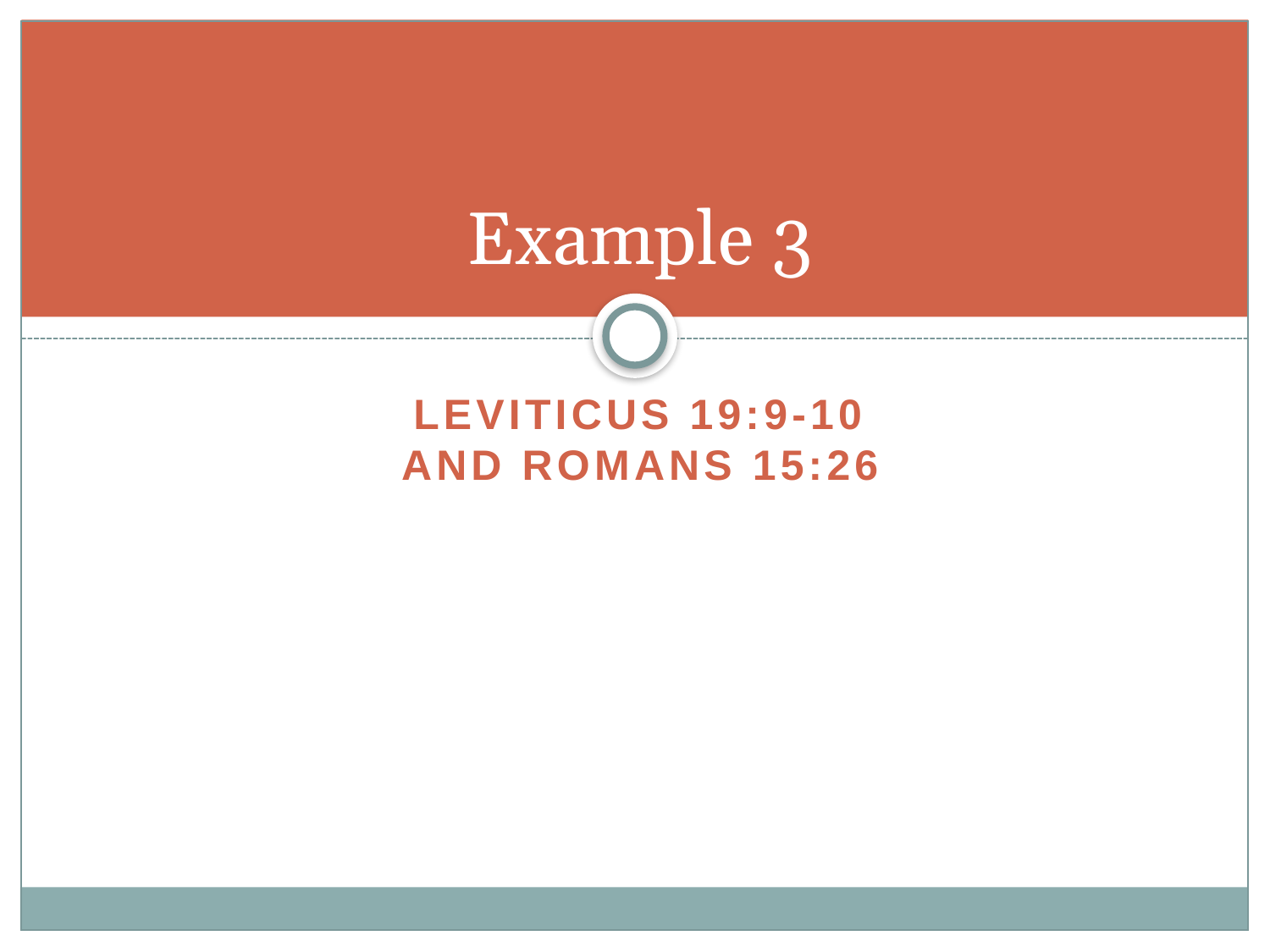

# Example 3
Leviticus 19:9-10
and Romans 15:26